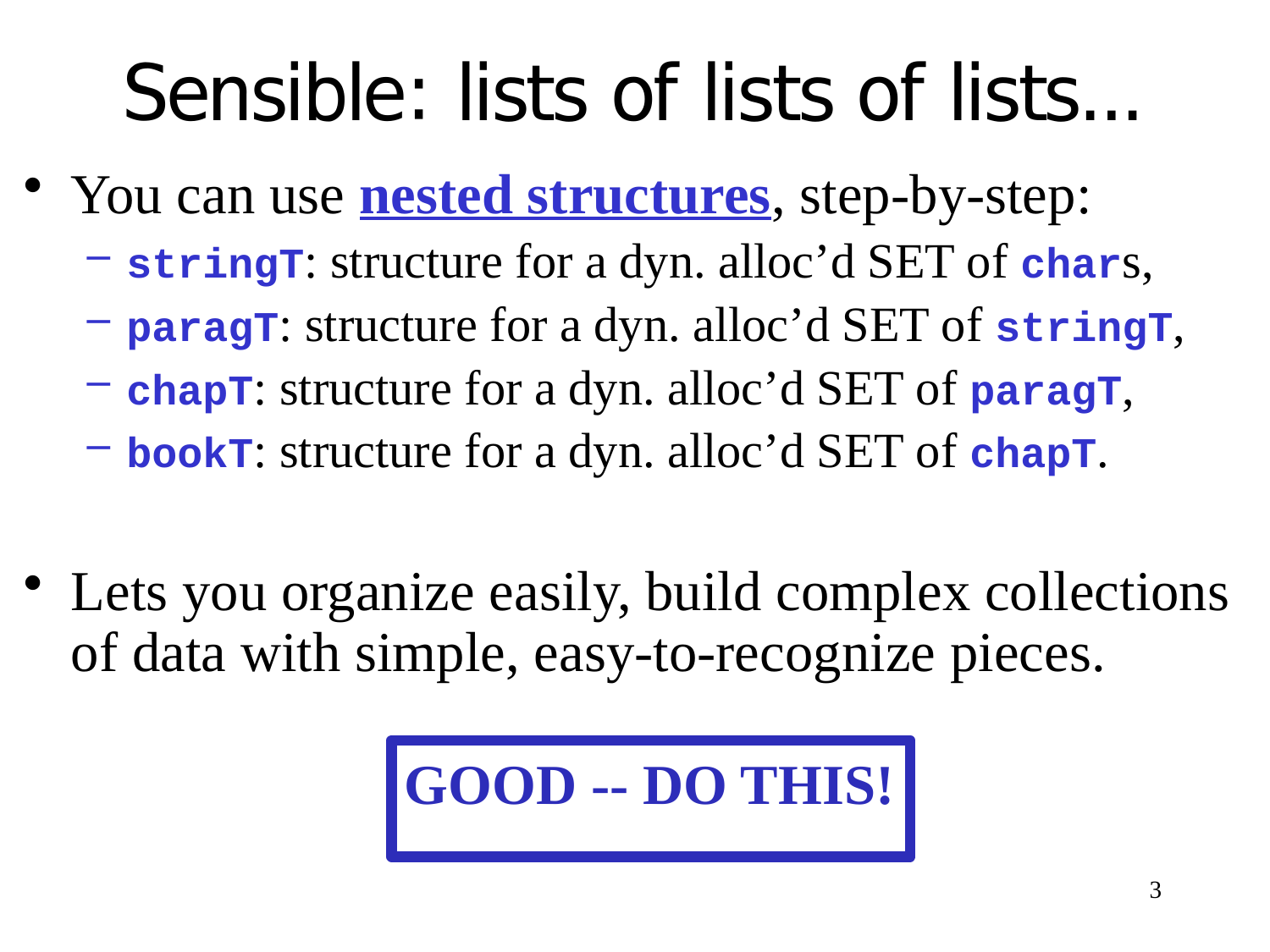

# Sensible: lists of lists of lists…
You can use nested structures, step-by-step:
stringT: structure for a dyn. alloc’d SET of chars,
paragT: structure for a dyn. alloc’d SET of stringT,
chapT: structure for a dyn. alloc’d SET of paragT,
bookT: structure for a dyn. alloc’d SET of chapT.

Lets you organize easily, build complex collections of data with simple, easy-to-recognize pieces.
			GOOD -- DO THIS!

3